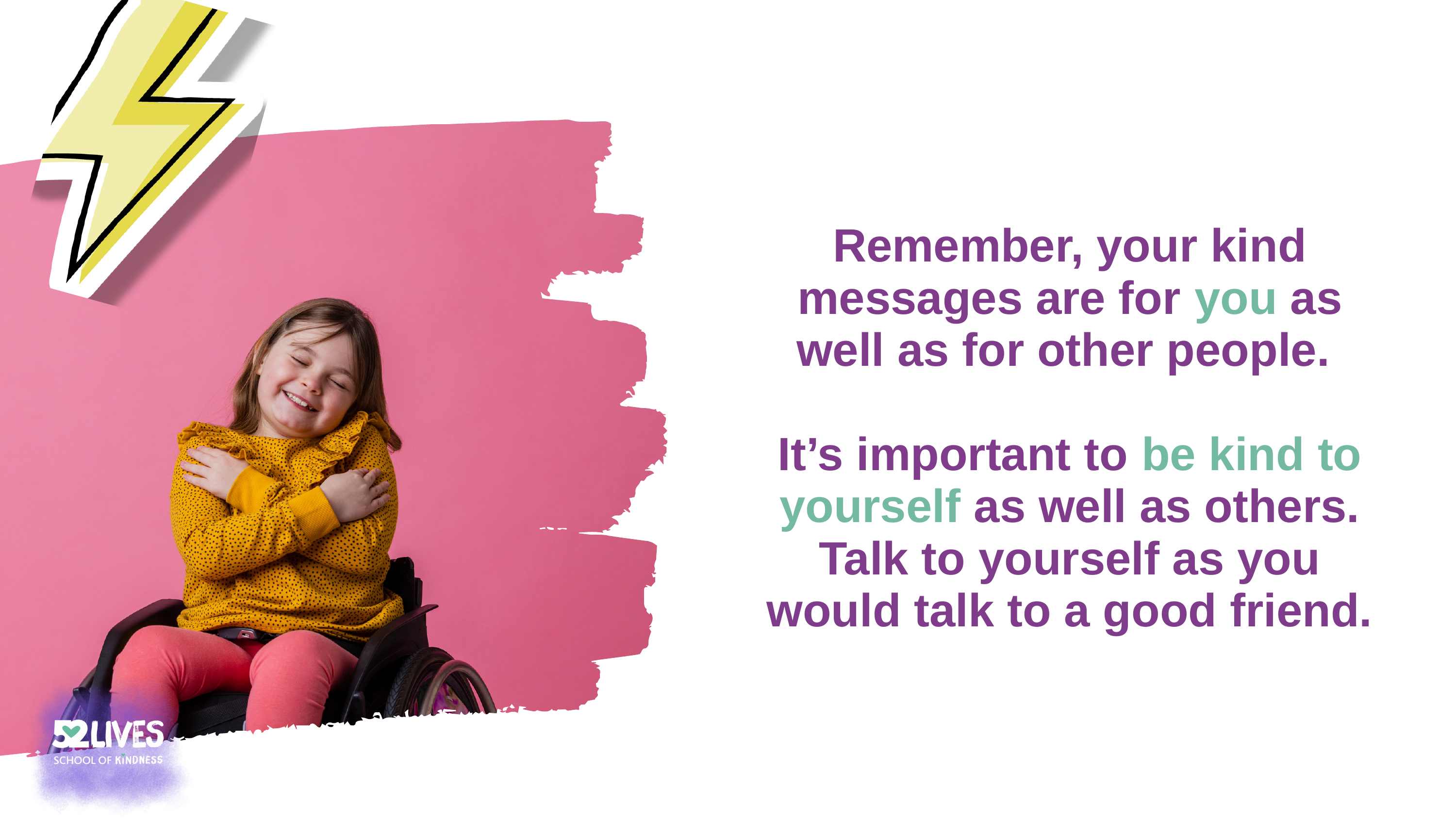

Remember, your kind messages are for you as well as for other people.

It’s important to be kind to yourself as well as others. Talk to yourself as you would talk to a good friend.